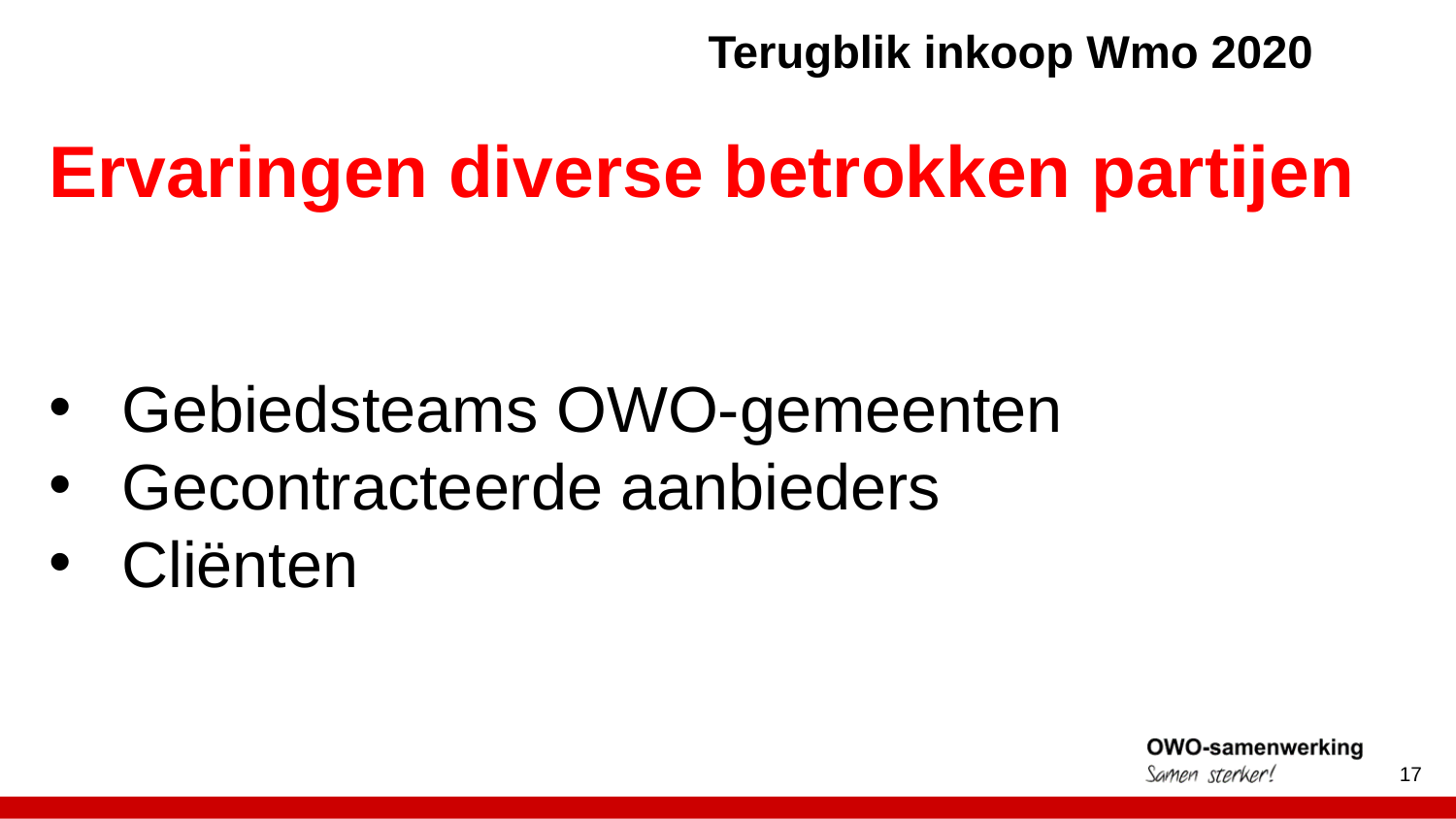

# Terugblik inkoop Wmo 2020
Ervaringen diverse betrokken partijen

Gebiedsteams OWO-gemeenten
Gecontracteerde aanbieders
Cliënten

17